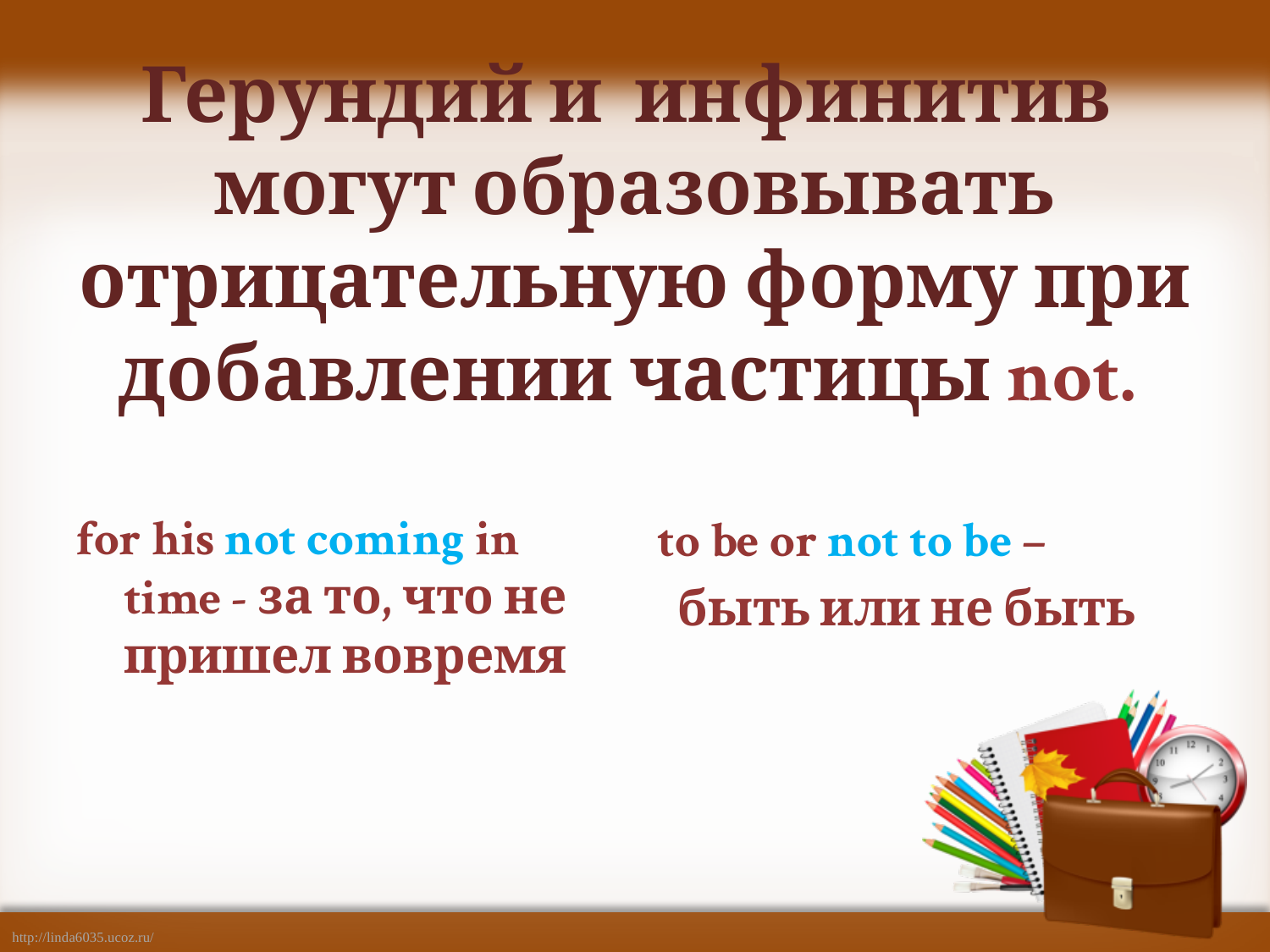

# Герундий и  инфинитив  могут образовывать отрицательную форму при добавлении частицы not.

for his not coming in time - за то, что не пришел вовремя

to be or not to be –
  быть или не быть